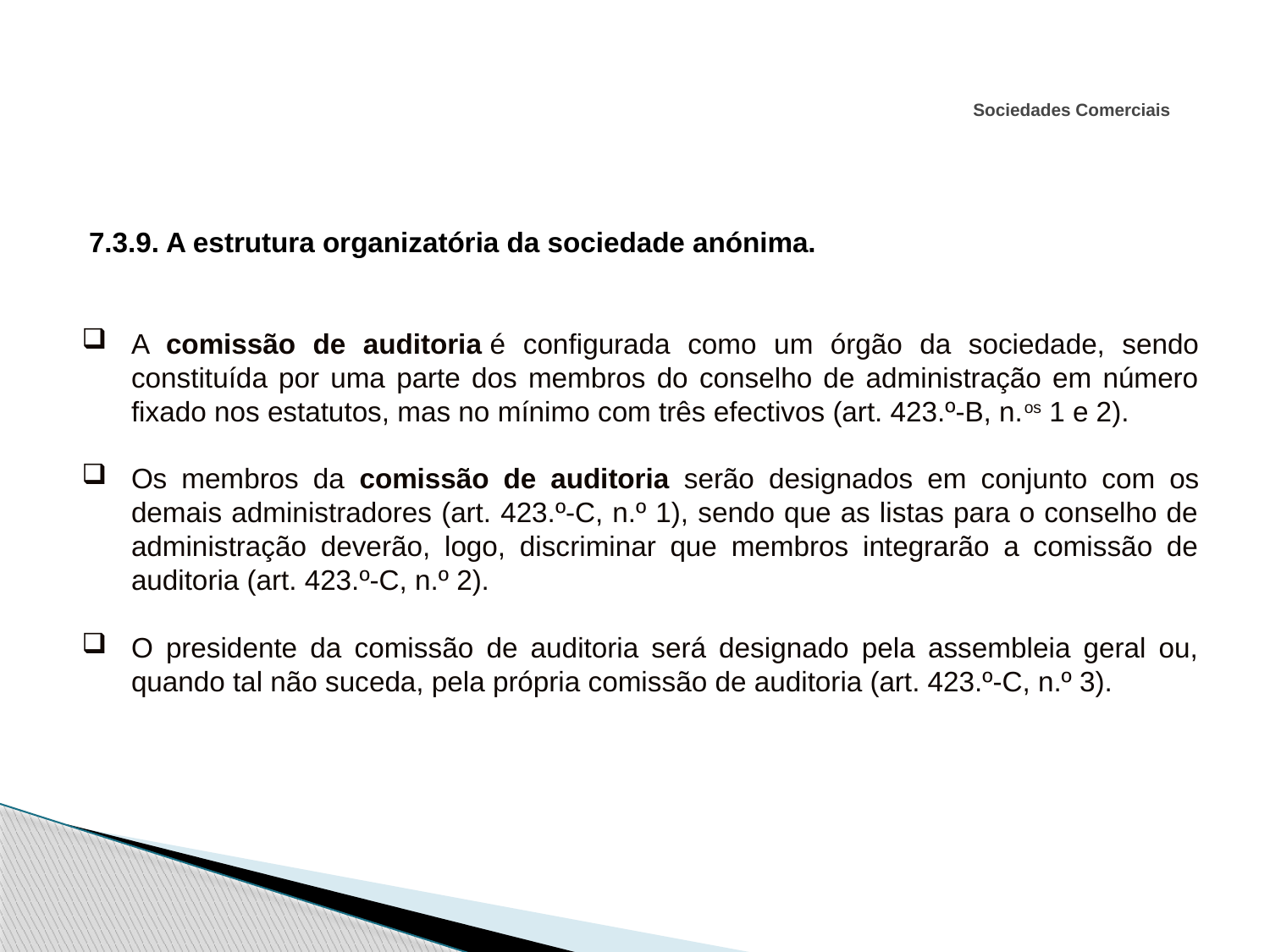

# Sociedades Comerciais
 7.3.9. A estrutura organizatória da sociedade anónima.

A comissão de auditoria é configurada como um órgão da sociedade, sendo constituída por uma parte dos membros do conselho de administração em número fixado nos estatutos, mas no mínimo com três efectivos (art. 423.º-B, n.os 1 e 2).

Os membros da comissão de auditoria serão designados em conjunto com os demais administradores (art. 423.º-C, n.º 1), sendo que as listas para o conselho de administração deverão, logo, discriminar que membros integrarão a comissão de auditoria (art. 423.º-C, n.º 2).

O presidente da comissão de auditoria será designado pela assembleia geral ou, quando tal não suceda, pela própria comissão de auditoria (art. 423.º-C, n.º 3).